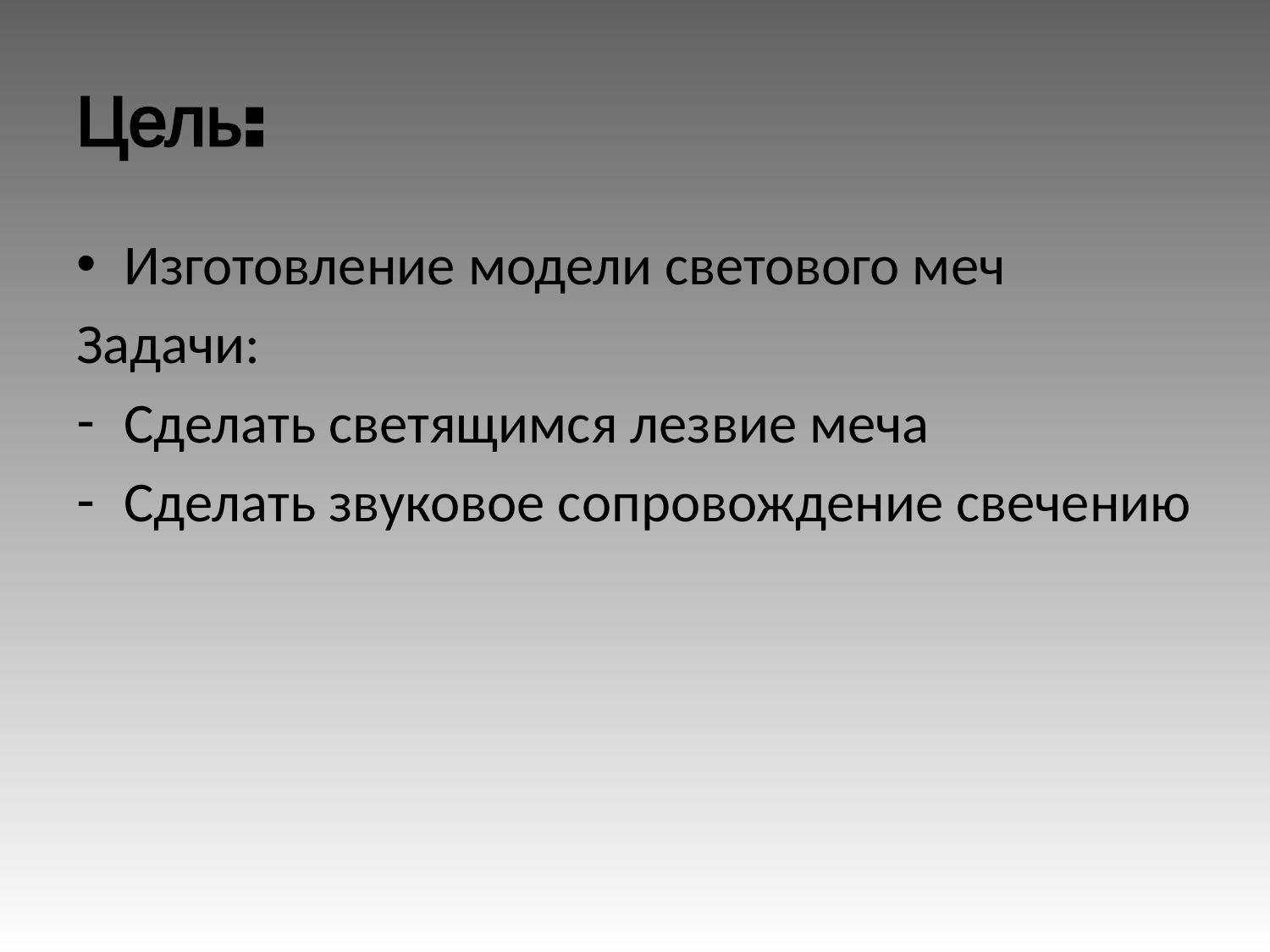

# Цель:
Изготовление модели светового меч
Задачи:
Сделать светящимся лезвие меча
Сделать звуковое сопровождение свечению